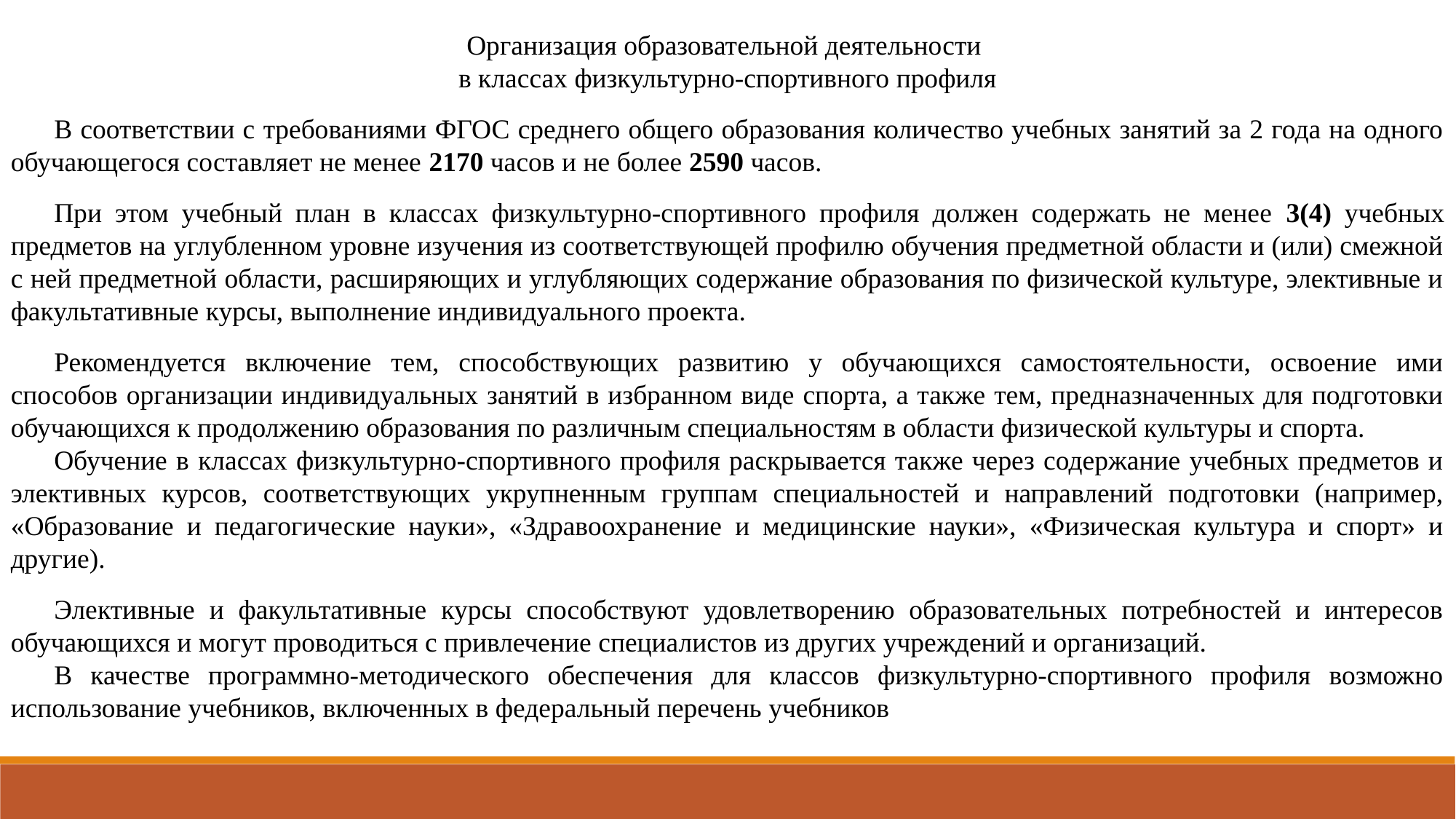

Организация образовательной деятельности
в классах физкультурно-спортивного профиля

В соответствии с требованиями ФГОС среднего общего образования количество учебных занятий за 2 года на одного обучающегося составляет не менее 2170 часов и не более 2590 часов.

При этом учебный план в классах физкультурно-спортивного профиля должен содержать не менее 3(4) учебных предметов на углубленном уровне изучения из соответствующей профилю обучения предметной области и (или) смежной с ней предметной области, расширяющих и углубляющих содержание образования по физической культуре, элективные и факультативные курсы, выполнение индивидуального проекта.

Рекомендуется включение тем, способствующих развитию у обучающихся самостоятельности, освоение ими способов организации индивидуальных занятий в избранном виде спорта, а также тем, предназначенных для подготовки обучающихся к продолжению образования по различным специальностям в области физической культуры и спорта.
Обучение в классах физкультурно-спортивного профиля раскрывается также через содержание учебных предметов и элективных курсов, соответствующих укрупненным группам специальностей и направлений подготовки (например, «Образование и педагогические науки», «Здравоохранение и медицинские науки», «Физическая культура и спорт» и другие).

Элективные и факультативные курсы способствуют удовлетворению образовательных потребностей и интересов обучающихся и могут проводиться с привлечение специалистов из других учреждений и организаций.
В качестве программно-методического обеспечения для классов физкультурно-спортивного профиля возможно использование учебников, включенных в федеральный перечень учебников